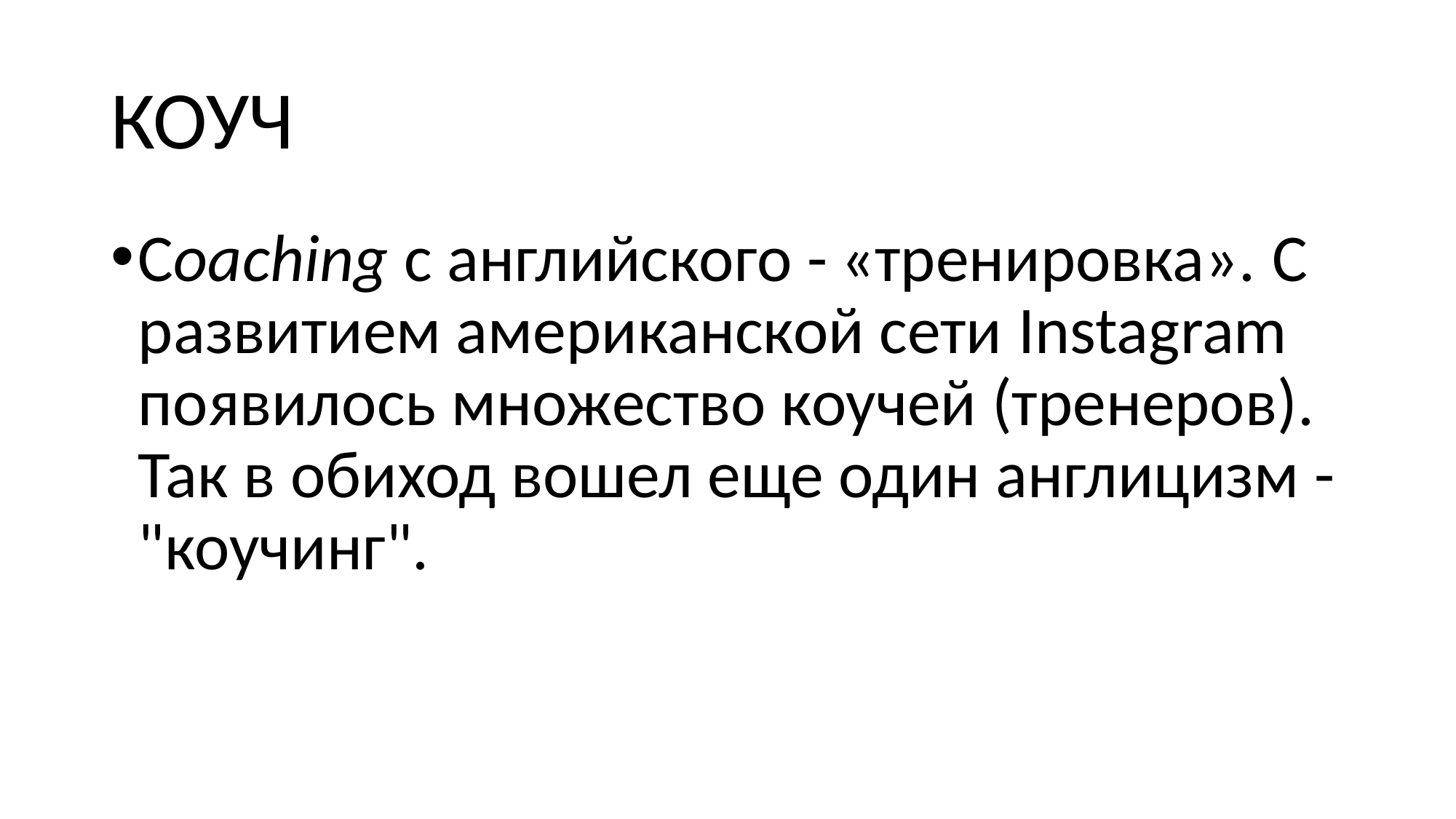

# КОУЧ
Сoaching с английского - «тренировка». С развитием американской сети Instagram появилось множество коучей (тренеров). Так в обиход вошел еще один англицизм - "коучинг".